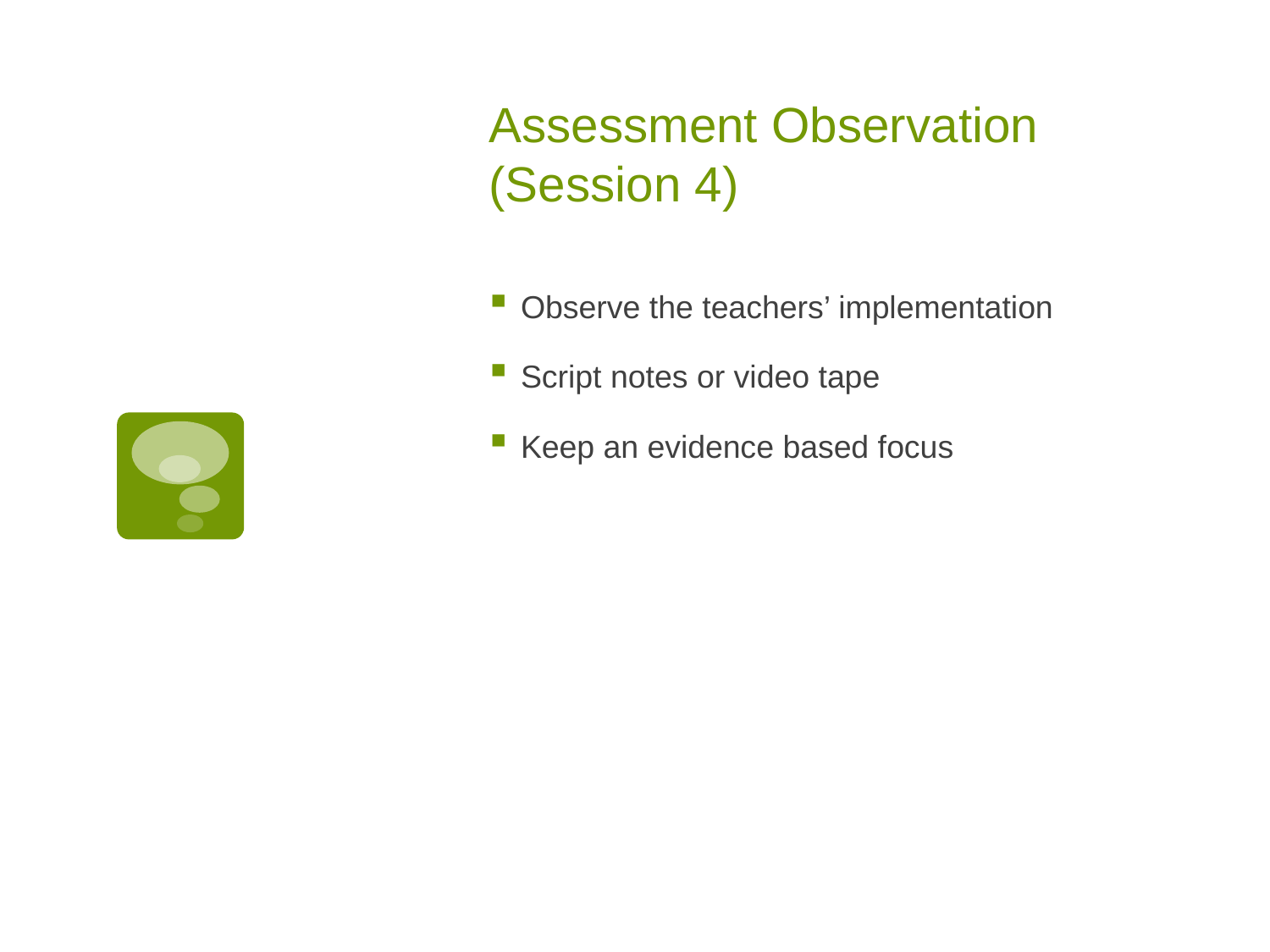

# Assessment Observation (Session 4)
Observe the teachers’ implementation
Script notes or video tape
Keep an evidence based focus